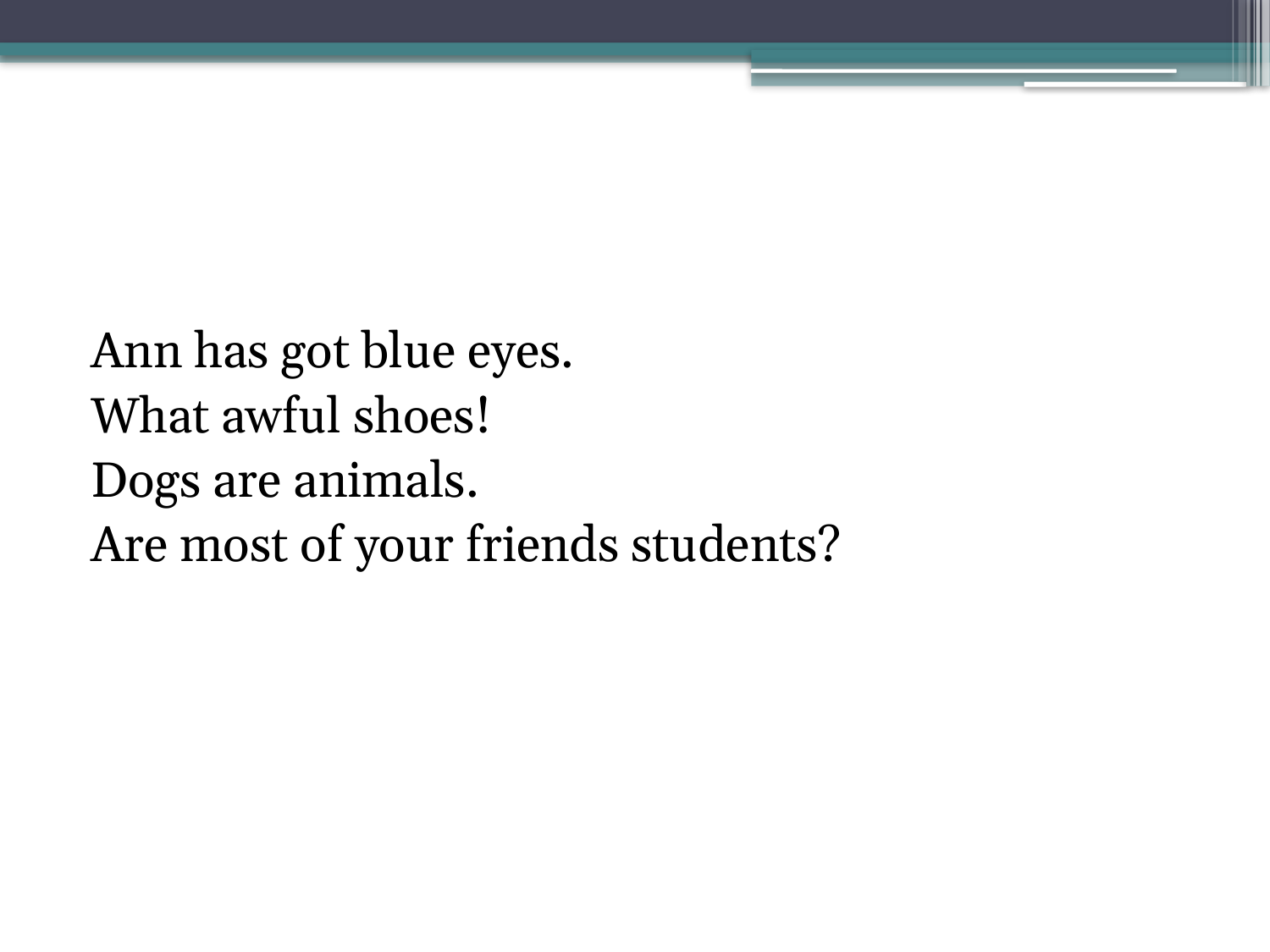

Ann has got blue eyes.
What awful shoes!
Dogs are animals.
Are most of your friends students?